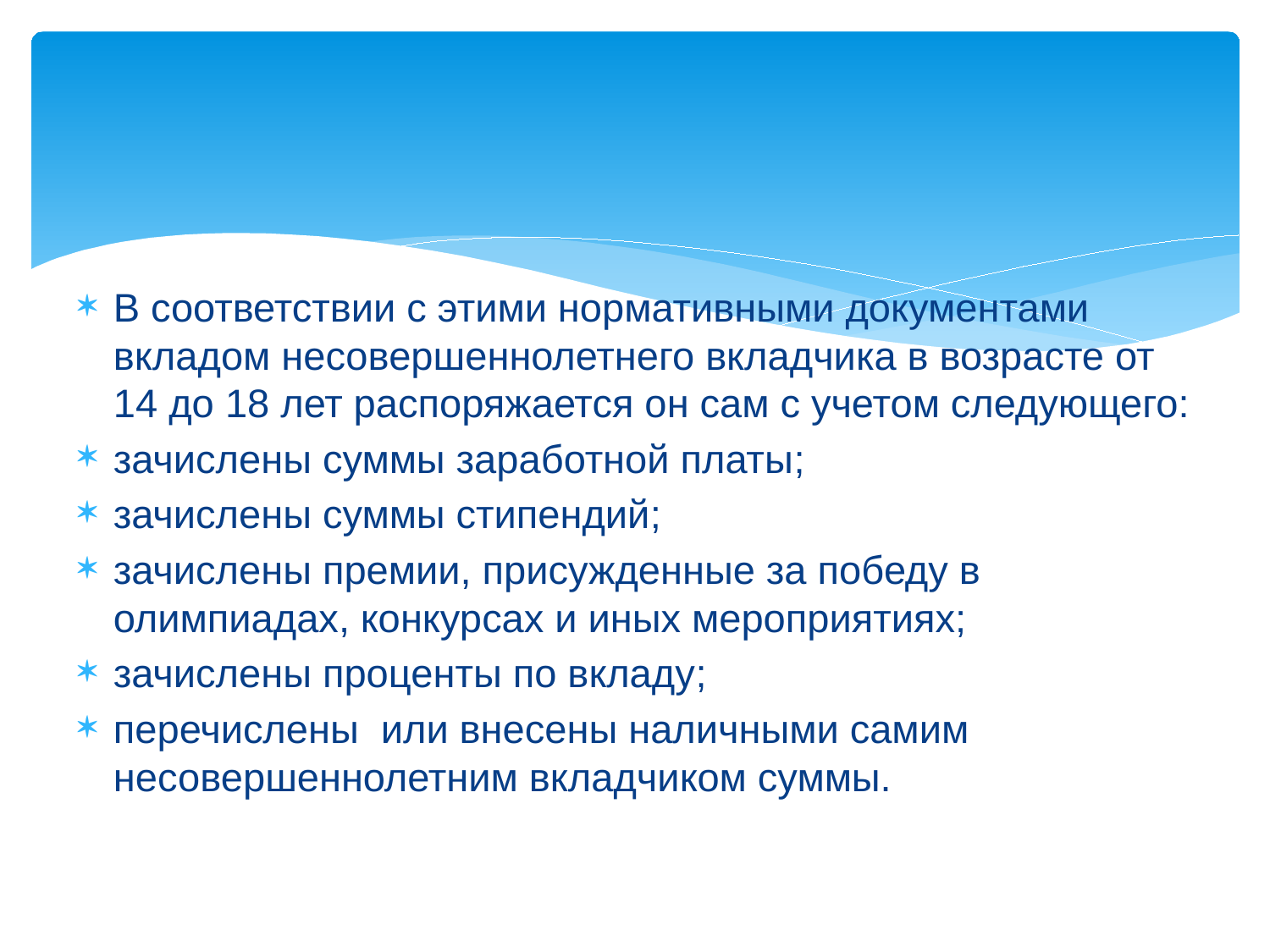

#
В соответствии с этими нормативными документами вкладом несовершеннолетнего вкладчика в возрасте от 14 до 18 лет распоряжается он сам с учетом следующего:
зачислены суммы заработной платы;
зачислены суммы стипендий;
зачислены премии, присужденные за победу в олимпиадах, конкурсах и иных мероприятиях;
зачислены проценты по вкладу;
перечислены  или внесены наличными самим несовершеннолетним вкладчиком суммы.